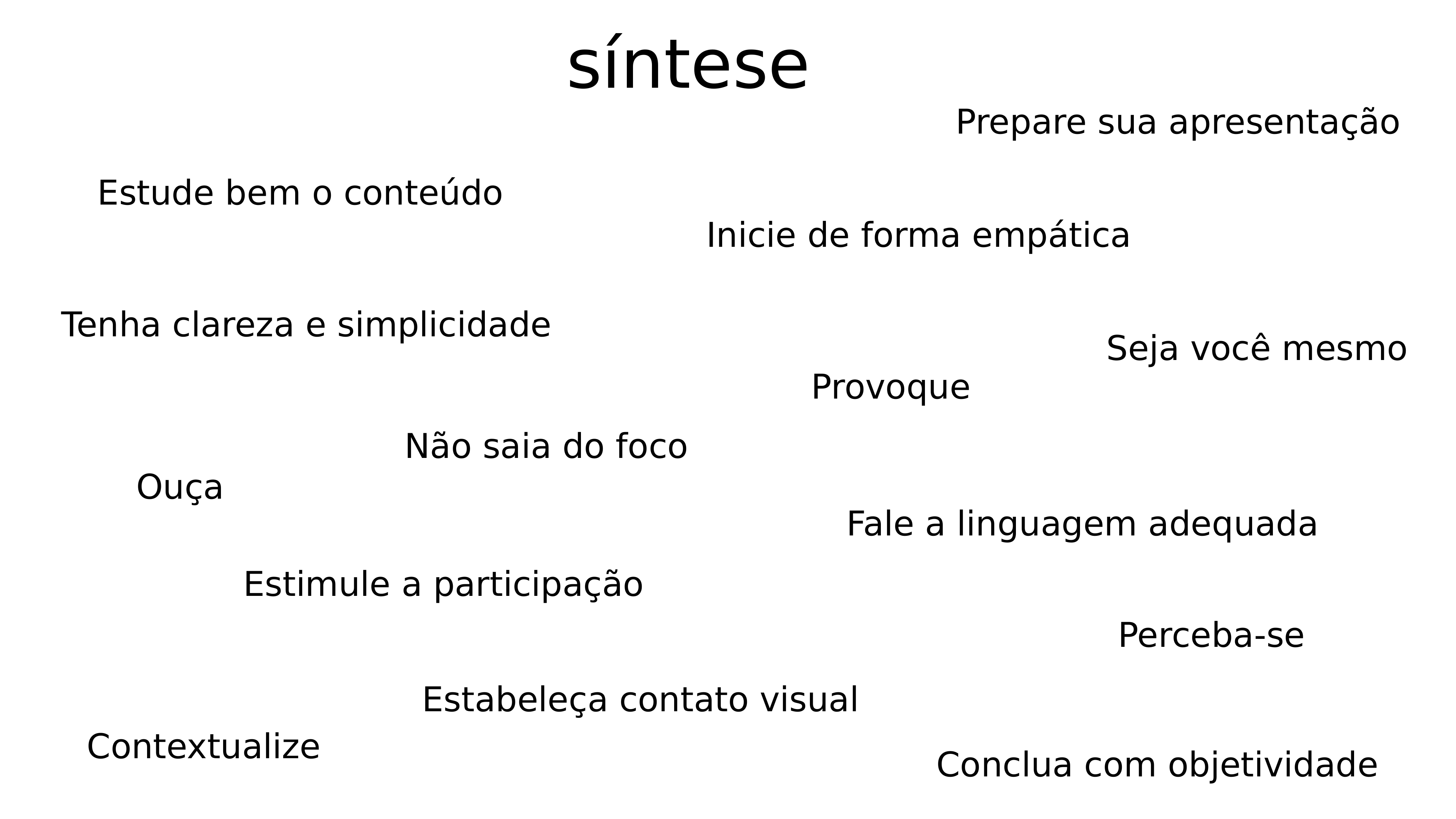

síntese
Prepare sua apresentação
Estude bem o conteúdo
Inicie de forma empática
Tenha clareza e simplicidade
Seja você mesmo
Provoque
Não saia do foco
Ouça
Fale a linguagem adequada
Estimule a participação
Perceba-se
Estabeleça contato visual
Contextualize
Conclua com objetividade